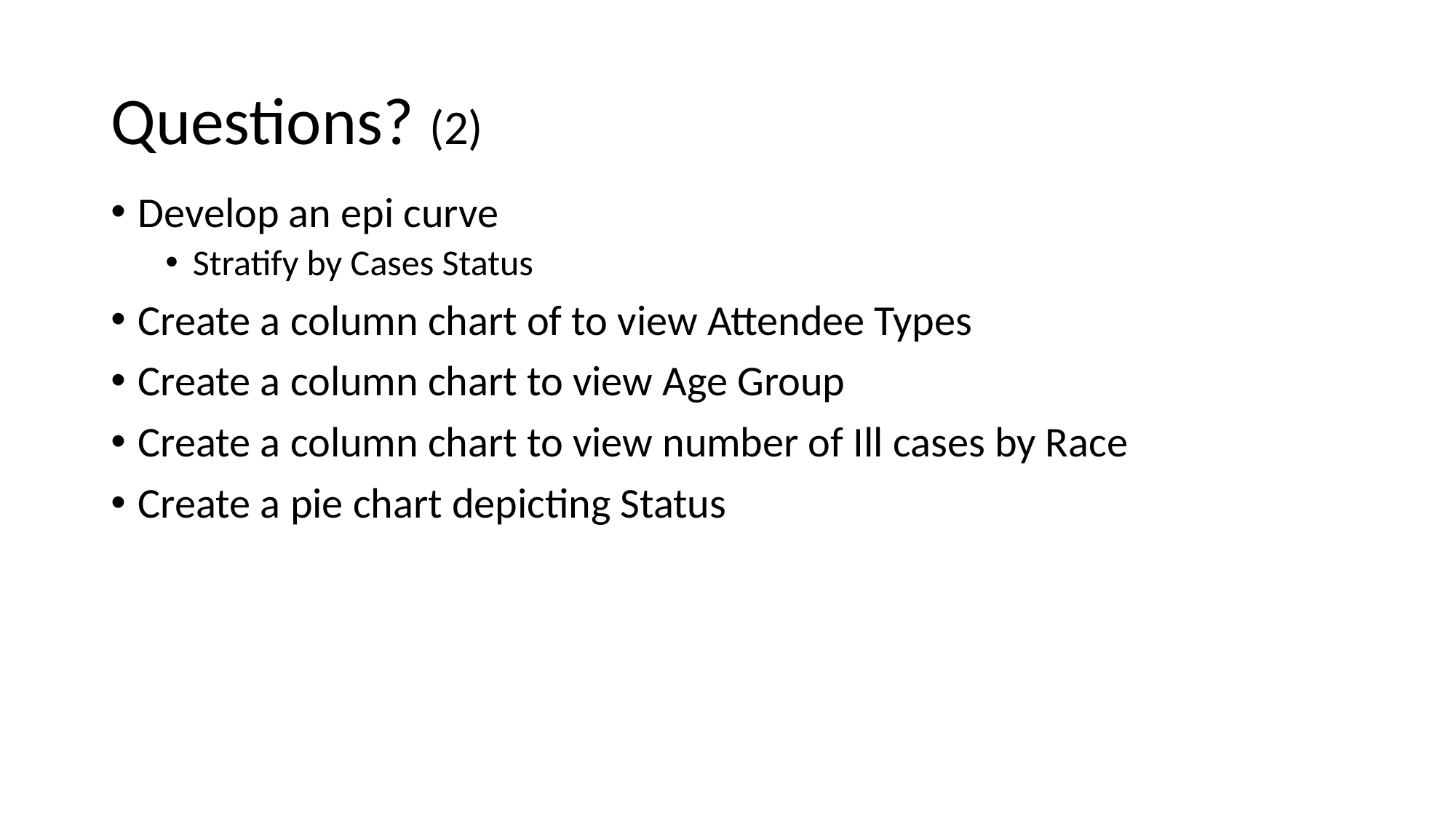

# Questions? (2)
Develop an epi curve
Stratify by Cases Status
Create a column chart of to view Attendee Types
Create a column chart to view Age Group
Create a column chart to view number of Ill cases by Race
Create a pie chart depicting Status